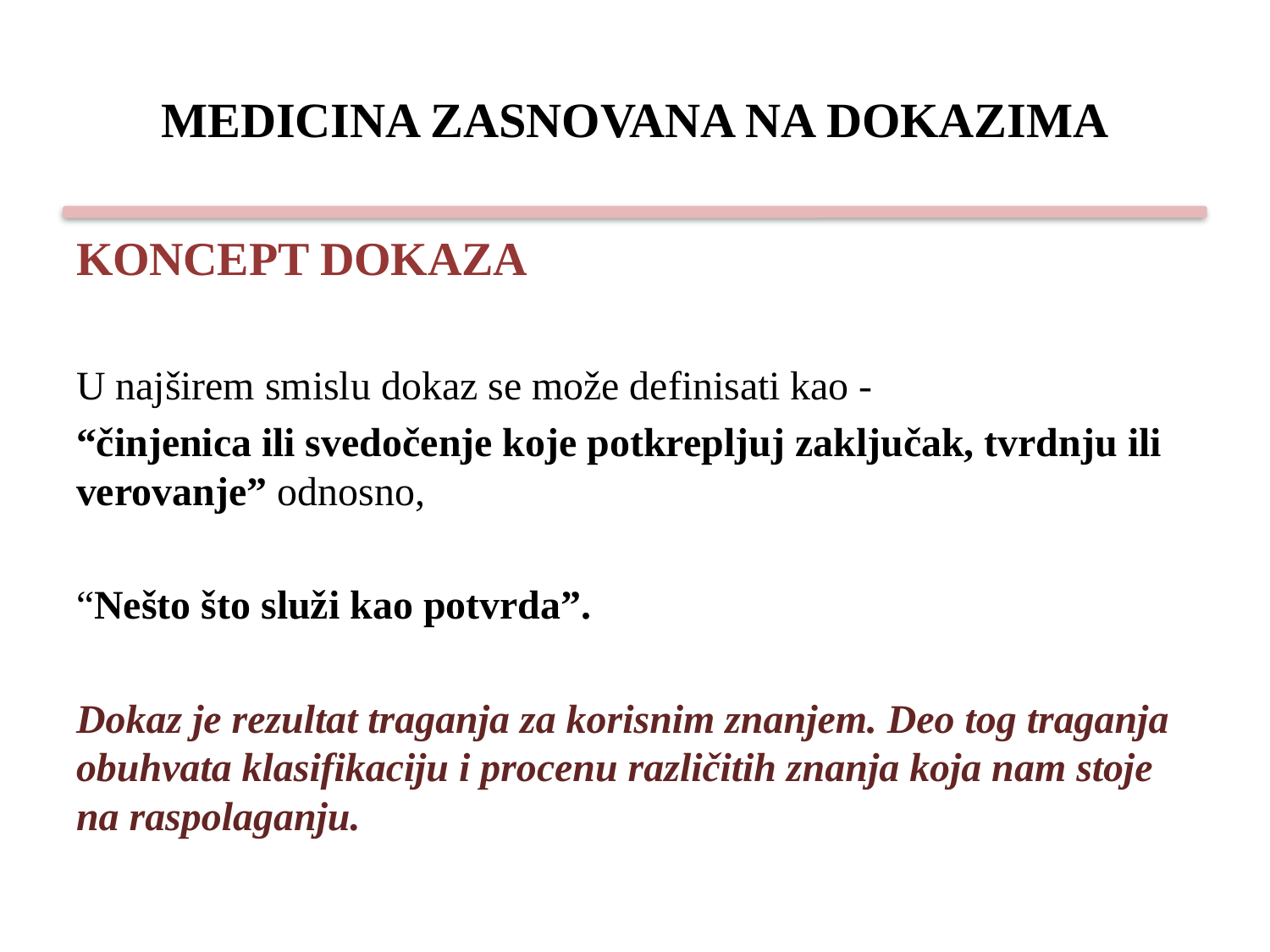

# MEDICINA ZASNOVANA NA DOKAZIMA

KONCEPT DOKAZA

U najširem smislu dokaz se može definisati kao -
“činjenica ili svedočenje koje potkrepljuj zaključak, tvrdnju ili verovanje” odnosno,

“Nešto što služi kao potvrda”.

Dokaz je rezultat traganja za korisnim znanjem. Deo tog traganja obuhvata klasifikaciju i procenu različitih znanja koja nam stoje na raspolaganju.